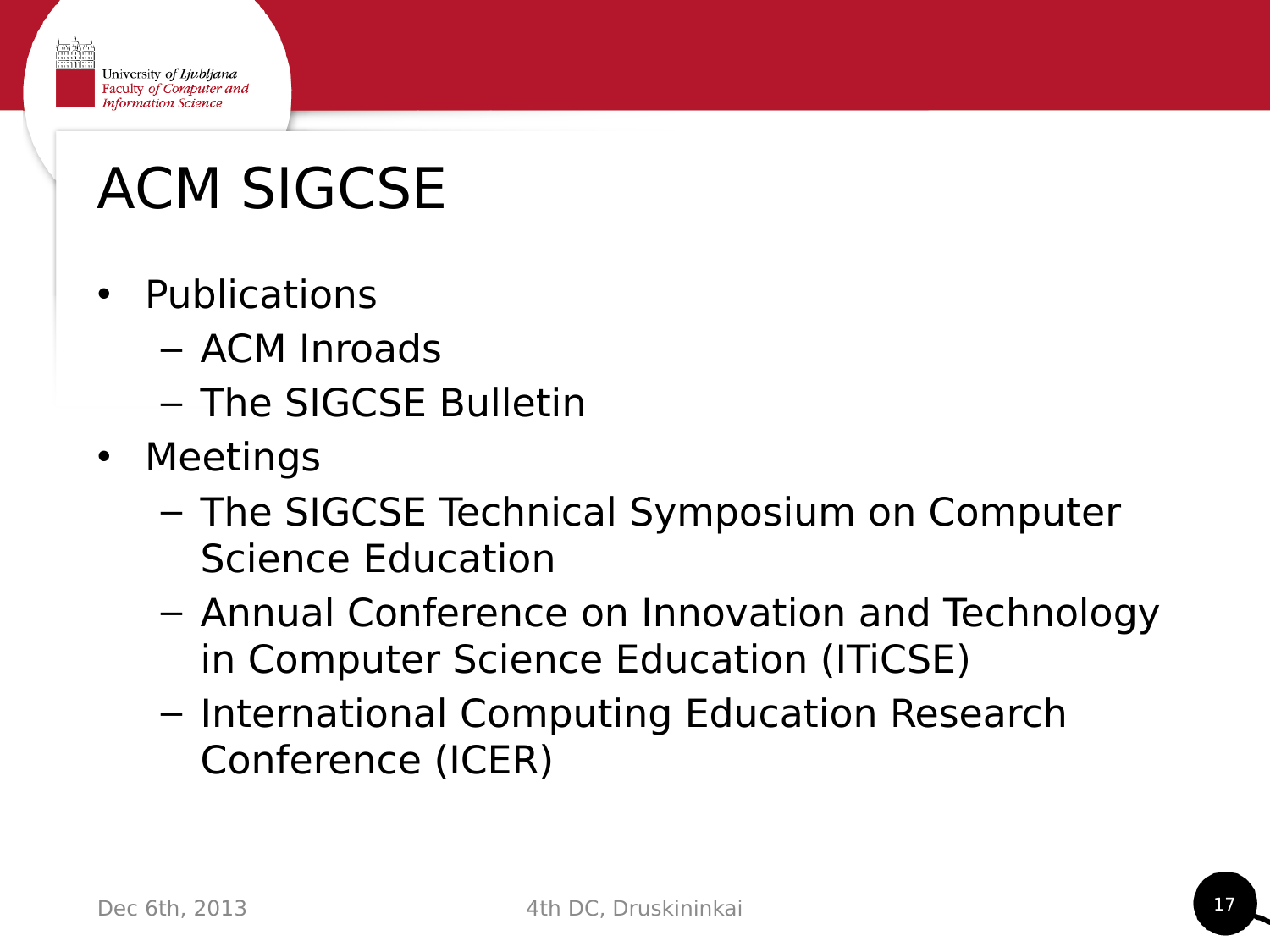

# ACM SIGCSE
Publications
ACM Inroads
The SIGCSE Bulletin
Meetings
The SIGCSE Technical Symposium on Computer Science Education
Annual Conference on Innovation and Technology in Computer Science Education (ITiCSE)
International Computing Education Research Conference (ICER)
17
Dec 6th, 2013
4th DC, Druskininkai